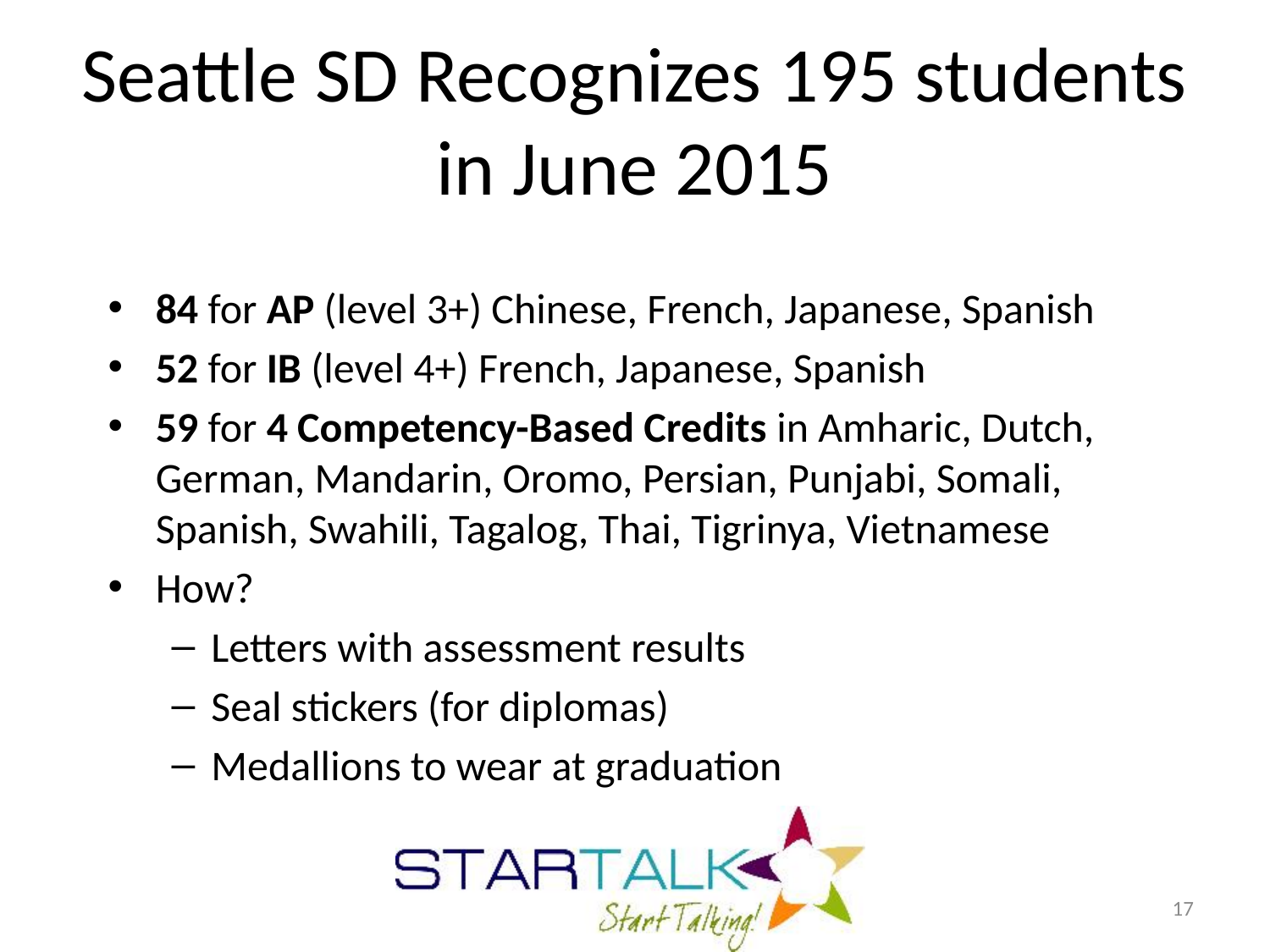

# Seattle SD Recognizes 195 students in June 2015
84 for AP (level 3+) Chinese, French, Japanese, Spanish
52 for IB (level 4+) French, Japanese, Spanish
59 for 4 Competency-Based Credits in Amharic, Dutch, German, Mandarin, Oromo, Persian, Punjabi, Somali, Spanish, Swahili, Tagalog, Thai, Tigrinya, Vietnamese
How?
Letters with assessment results
Seal stickers (for diplomas)
Medallions to wear at graduation
17